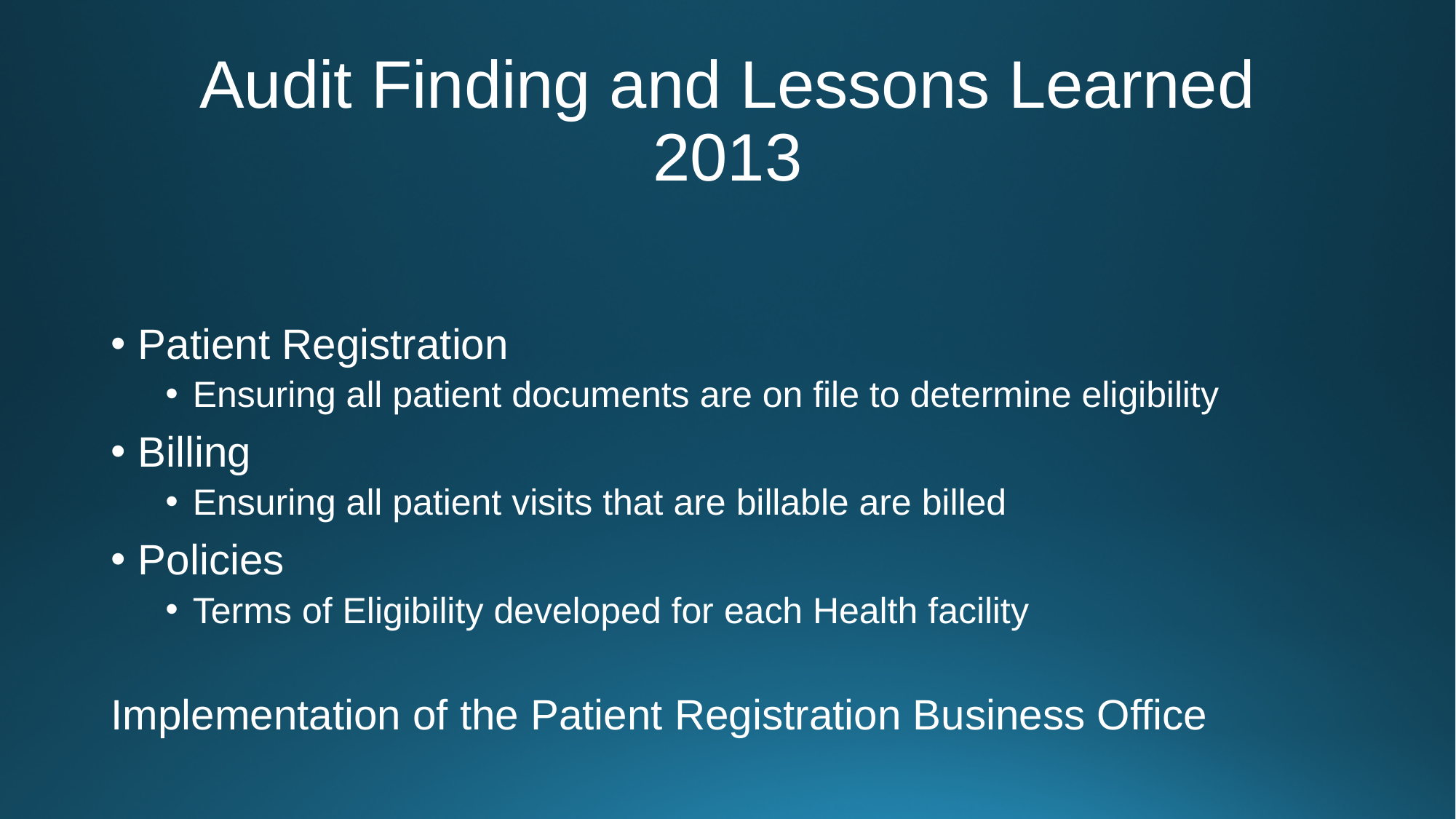

# Audit Finding and Lessons Learned 2013

Patient Registration
Ensuring all patient documents are on file to determine eligibility
Billing
Ensuring all patient visits that are billable are billed
Policies
Terms of Eligibility developed for each Health facility

Implementation of the Patient Registration Business Office